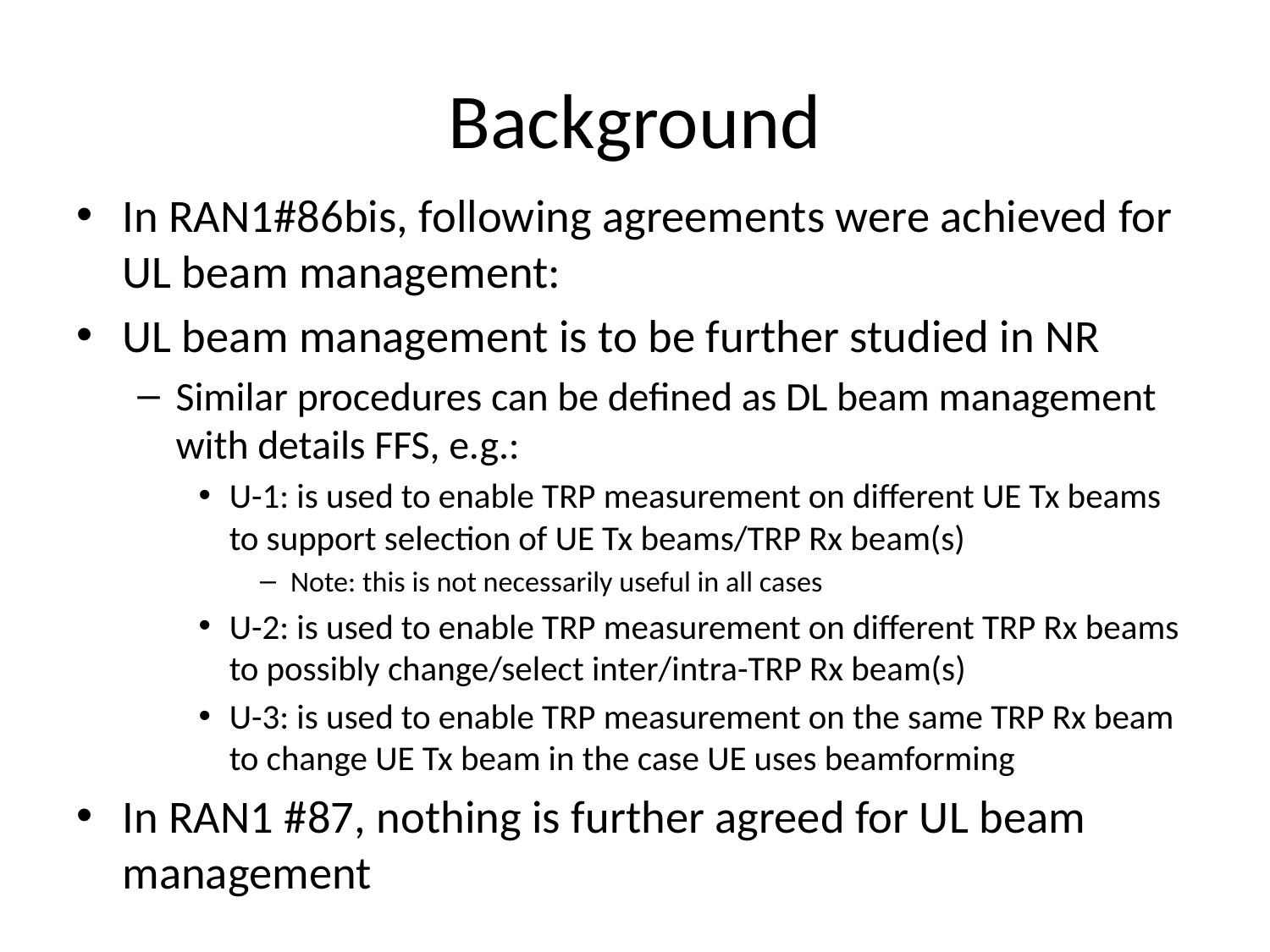

# Background
In RAN1#86bis, following agreements were achieved for UL beam management:
UL beam management is to be further studied in NR
Similar procedures can be defined as DL beam management with details FFS, e.g.:
U-1: is used to enable TRP measurement on different UE Tx beams to support selection of UE Tx beams/TRP Rx beam(s)
Note: this is not necessarily useful in all cases
U-2: is used to enable TRP measurement on different TRP Rx beams to possibly change/select inter/intra-TRP Rx beam(s)
U-3: is used to enable TRP measurement on the same TRP Rx beam to change UE Tx beam in the case UE uses beamforming
In RAN1 #87, nothing is further agreed for UL beam management